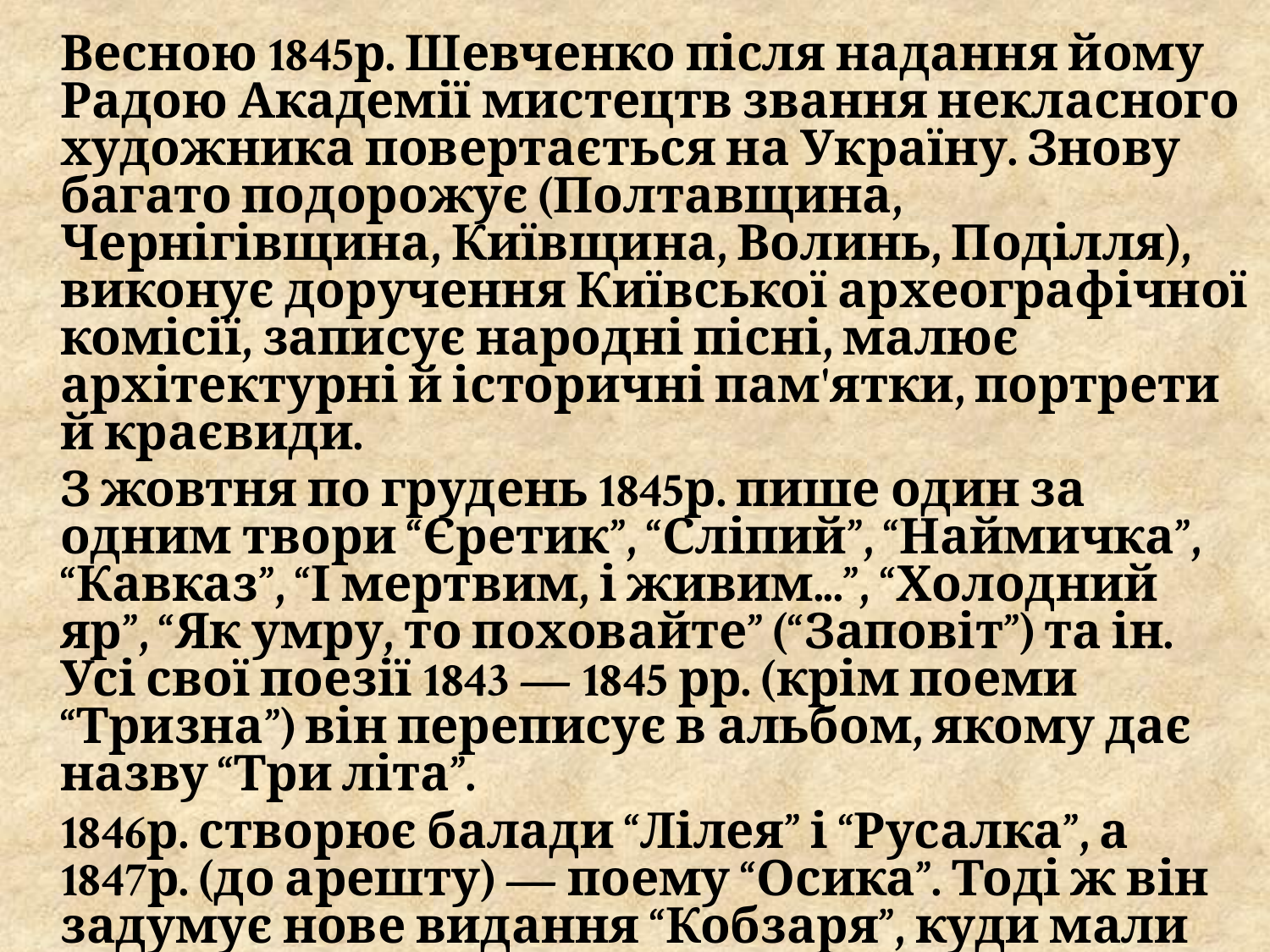

Весною 1845р. Шевченко після надання йому Радою Академії мистецтв звання некласного художника повертається на Україну. Знову багато подорожує (Полтавщина, Чернігівщина, Київщина, Волинь, Поділля), виконує доручення Київської археографічної комісії, записує народні пісні, малює архітектурні й історичні пам'ятки, портрети й краєвиди.
	З жовтня по грудень 1845р. пише один за одним твори “Єретик”, “Сліпий”, “Наймичка”, “Кавказ”, “І мертвим, і живим...”, “Холодний яр”, “Як умру, то поховайте” (“Заповіт”) та ін. Усі свої поезії 1843 — 1845 рр. (крім поеми “Тризна”) він переписує в альбом, якому дає назву “Три літа”.
	1846р. створює балади “Лілея” і “Русалка”, а 1847р. (до арешту) — поему “Осика”. Тоді ж він задумує нове видання “Кобзаря”, куди мали увійти його твори 1843 — 1847 рр.